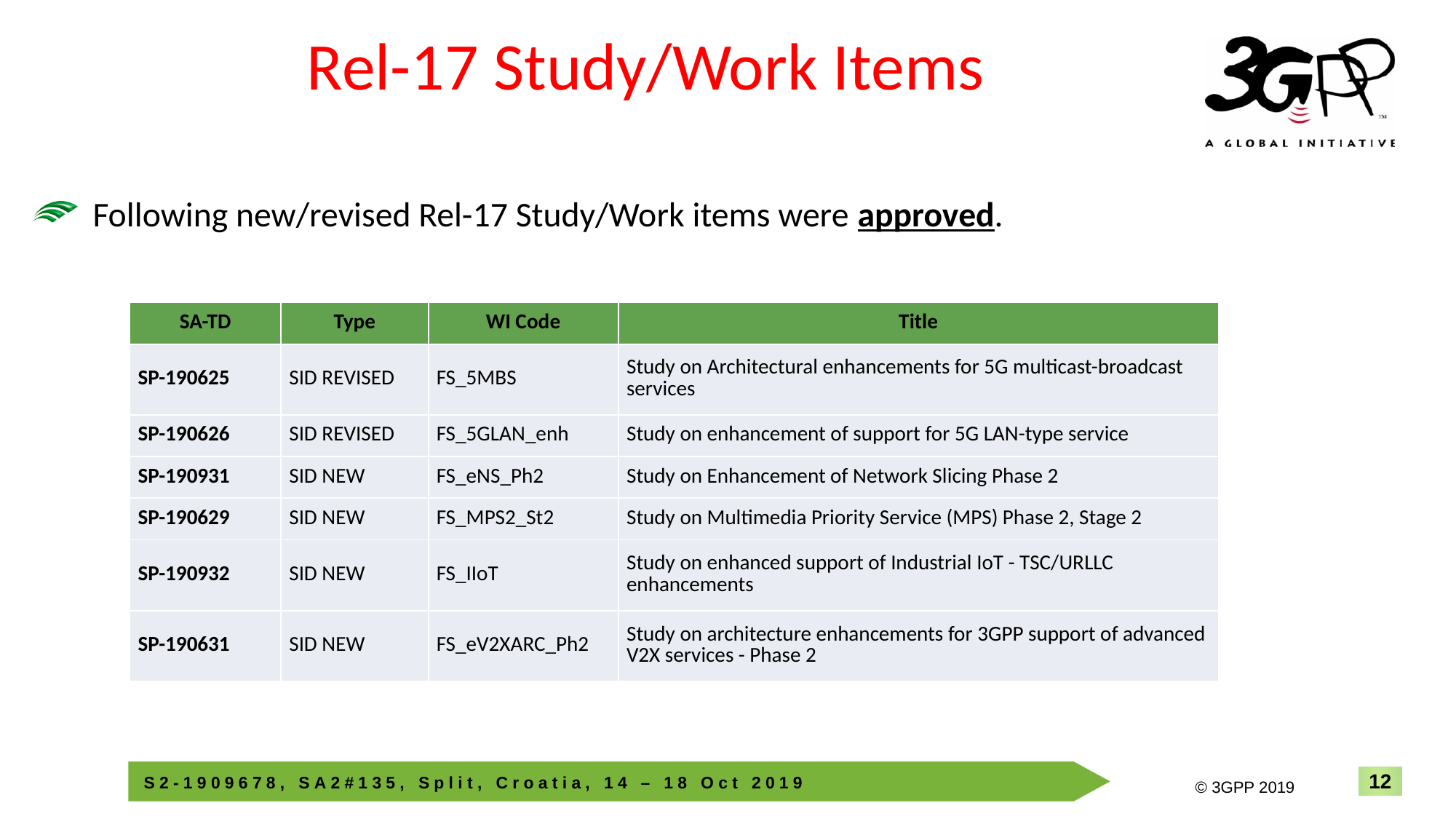

12
INTEL CONFIDENTIAL
# Rel-17 Study/Work Items

Following new/revised Rel-17 Study/Work items were approved.

| SA-TD | Type | WI Code | Title |
| --- | --- | --- | --- |
| SP-190625 | SID REVISED | FS\_5MBS | Study on Architectural enhancements for 5G multicast-broadcast services |
| SP-190626 | SID REVISED | FS\_5GLAN\_enh | Study on enhancement of support for 5G LAN-type service |
| SP-190931 | SID NEW | FS\_eNS\_Ph2 | Study on Enhancement of Network Slicing Phase 2 |
| SP-190629 | SID NEW | FS\_MPS2\_St2 | Study on Multimedia Priority Service (MPS) Phase 2, Stage 2 |
| SP-190932 | SID NEW | FS\_IIoT | Study on enhanced support of Industrial IoT - TSC/URLLC enhancements |
| SP-190631 | SID NEW | FS\_eV2XARC\_Ph2 | Study on architecture enhancements for 3GPP support of advanced V2X services - Phase 2 |